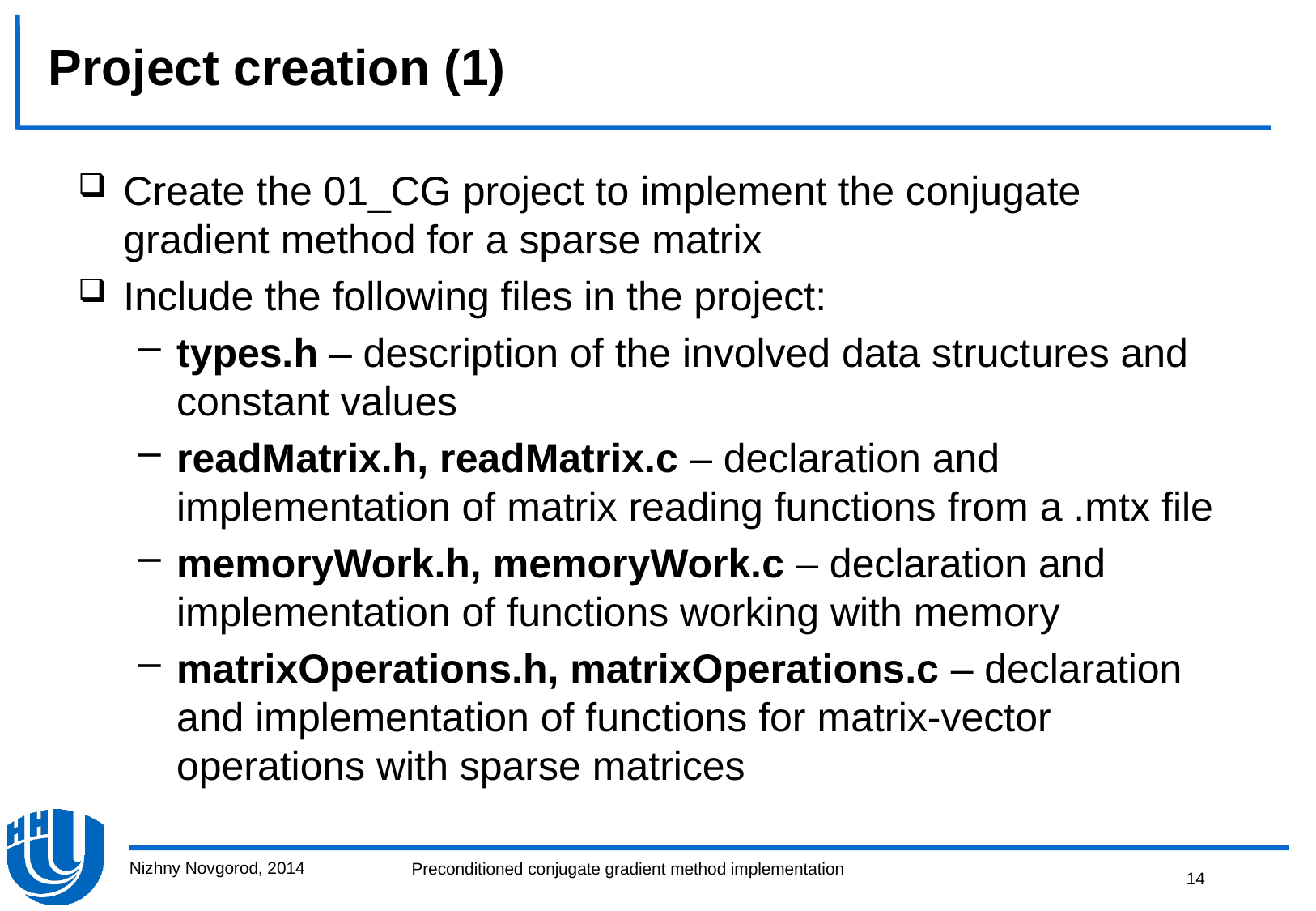

# Project creation (1)
Create the 01_СG project to implement the conjugate gradient method for a sparse matrix
Include the following files in the project:
types.h – description of the involved data structures and constant values
readMatrix.h, readMatrix.c – declaration and implementation of matrix reading functions from a .mtx file
memoryWork.h, memoryWork.с – declaration and implementation of functions working with memory
matrixOperations.h, matrixOperations.c – declaration and implementation of functions for matrix-vector operations with sparse matrices
Nizhny Novgorod, 2014
14
Preconditioned conjugate gradient method implementation